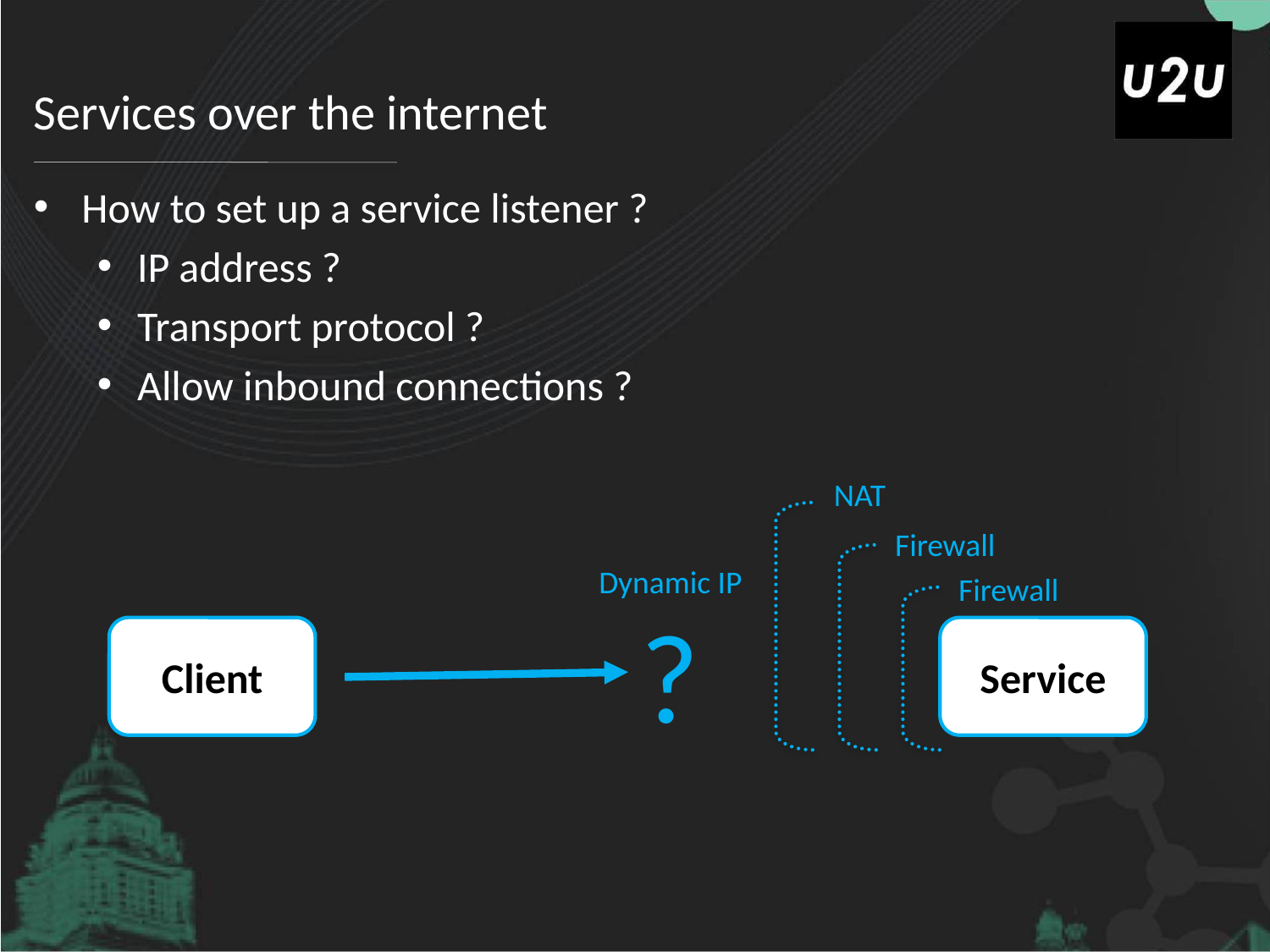

# Services over the internet
How to set up a service listener ?
IP address ?
Transport protocol ?
Allow inbound connections ?

NAT

Firewall

Dynamic IP
Firewall

?
Client
Service